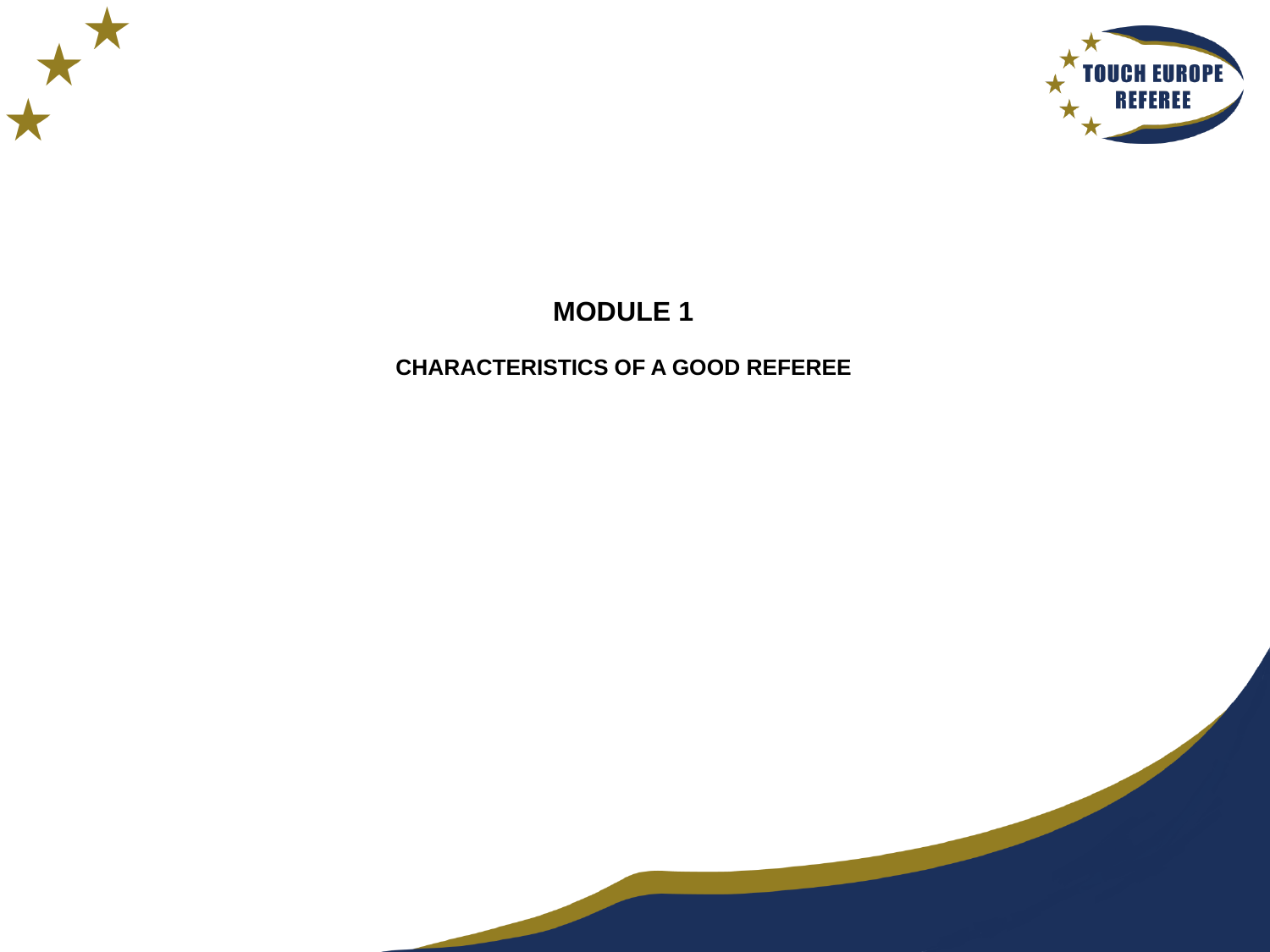

# MODULE 1 CHARACTERISTICS OF A GOOD REFEREE